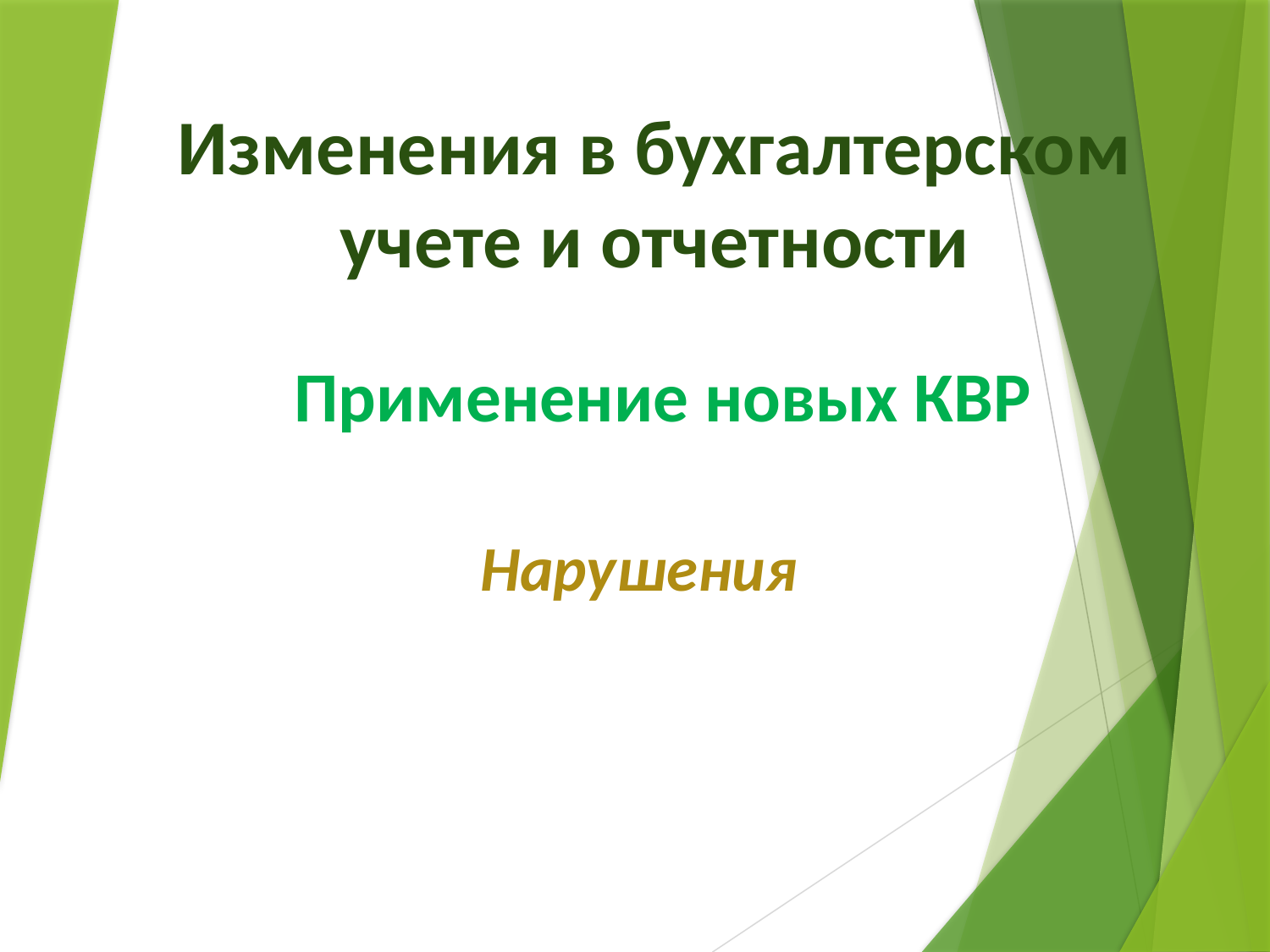

# Изменения в бухгалтерском учете и отчетности Применение новых КВР Нарушения